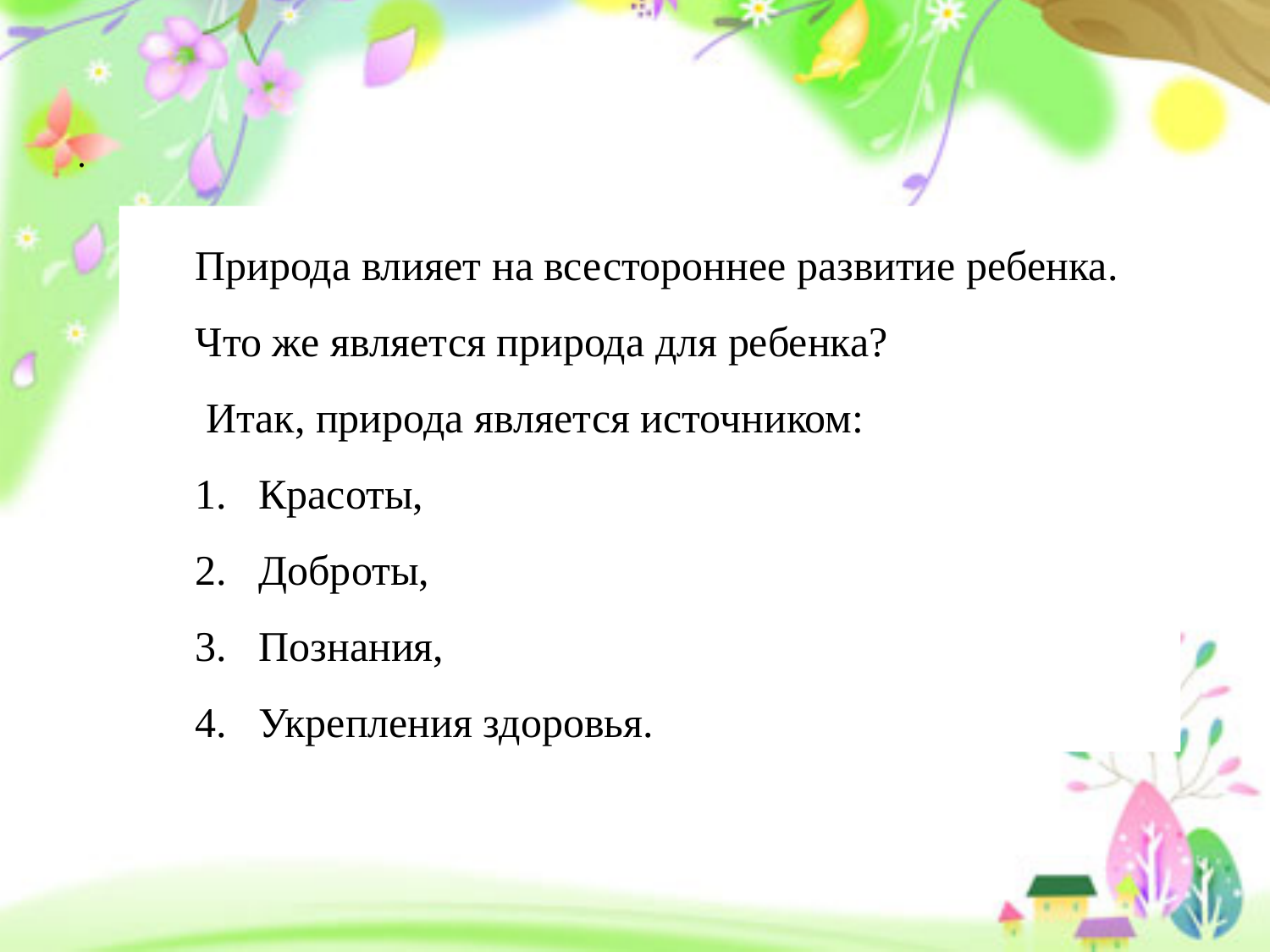

.
Природа влияет на всестороннее развитие ребенка.
Что же является природа для ребенка?
 Итак, природа является источником:
Красоты,
Доброты,
Познания,
Укрепления здоровья.